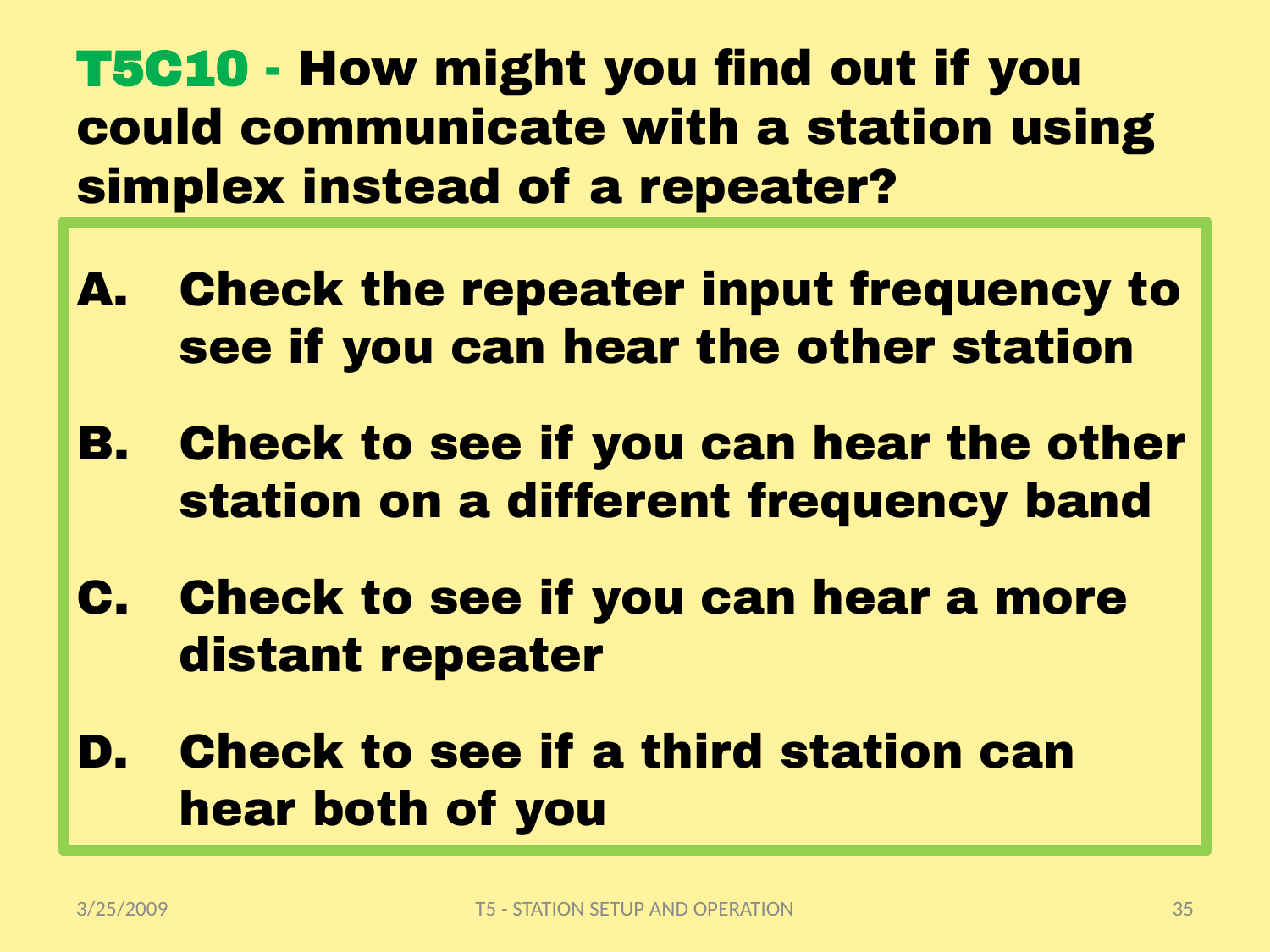

# T5C10 - How might you find out if you could communicate with a station using simplex instead of a repeater?

Check the repeater input frequency to see if you can hear the other station

Check to see if you can hear the other station on a different frequency band

Check to see if you can hear a more distant repeater

Check to see if a third station can hear both of you
3/25/2009
T5 - STATION SETUP AND OPERATION
35